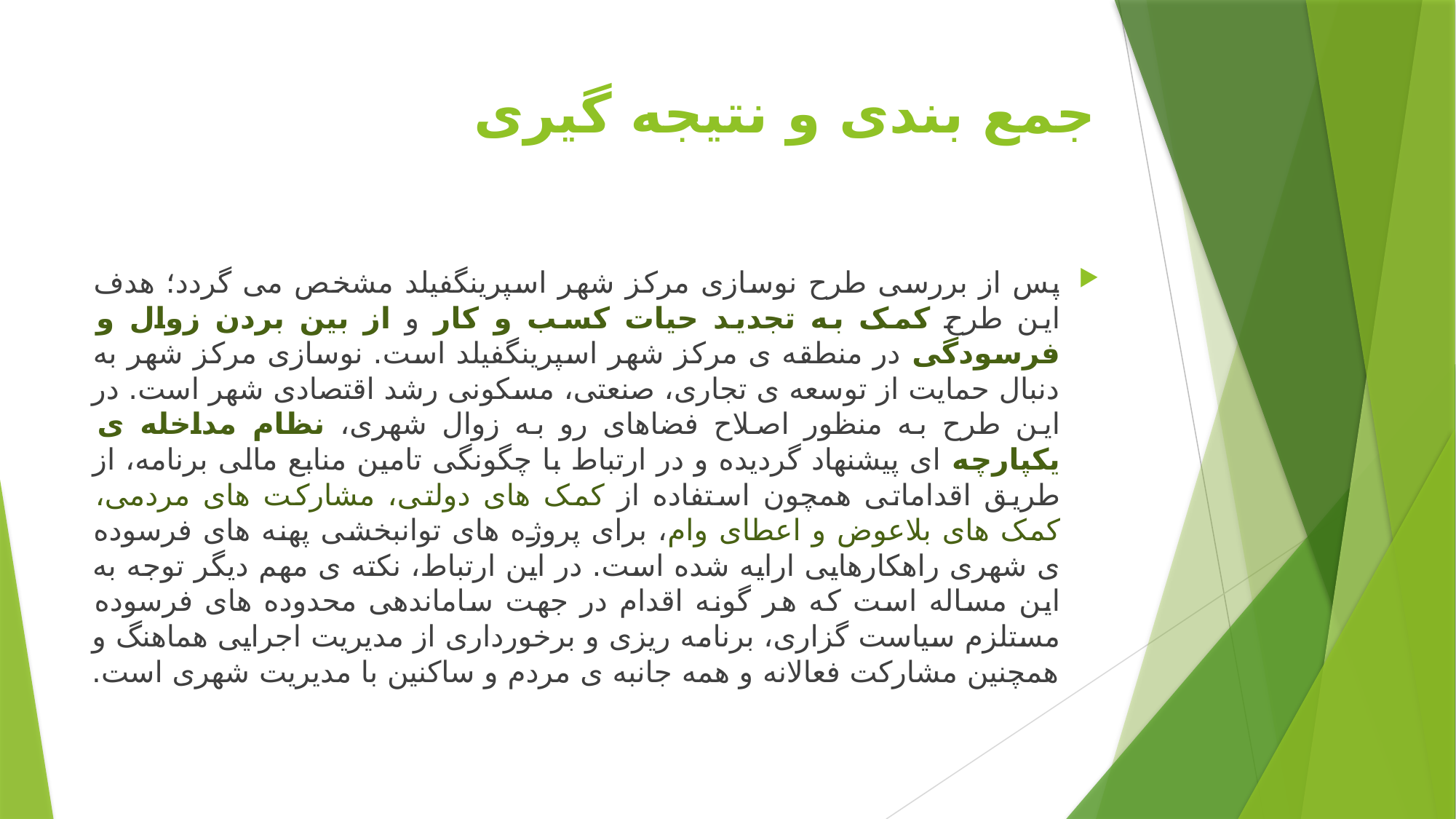

# جمع بندی و نتیجه گیری
پس از بررسی طرح نوسازی مرکز شهر اسپرینگفیلد مشخص می گردد؛ هدف این طرح کمک به تجدید حیات کسب و کار و از بین بردن زوال و فرسودگی در منطقه ی مرکز شهر اسپرینگفیلد است. نوسازی مرکز شهر به دنبال حمایت از توسعه ی تجاری، صنعتی، مسکونی رشد اقتصادی شهر است. در این طرح به منظور اصلاح فضاهای رو به زوال شهری، نظام مداخله ی یکپارچه ای پیشنهاد گردیده و در ارتباط با چگونگی تامین منابع مالی برنامه، از طریق اقداماتی همچون استفاده از کمک های دولتی، مشارکت های مردمی، کمک های بلاعوض و اعطای وام، برای پروژه های توانبخشی پهنه های فرسوده ی شهری راهکارهایی ارایه شده است. در این ارتباط، نکته ی مهم دیگر توجه به این مساله است که هر گونه اقدام در جهت ساماندهی محدوده های فرسوده مستلزم سیاست گزاری، برنامه ریزی و برخورداری از مدیریت اجرایی هماهنگ و همچنین مشارکت فعالانه و همه جانبه ی مردم و ساکنین با مدیریت شهری است.